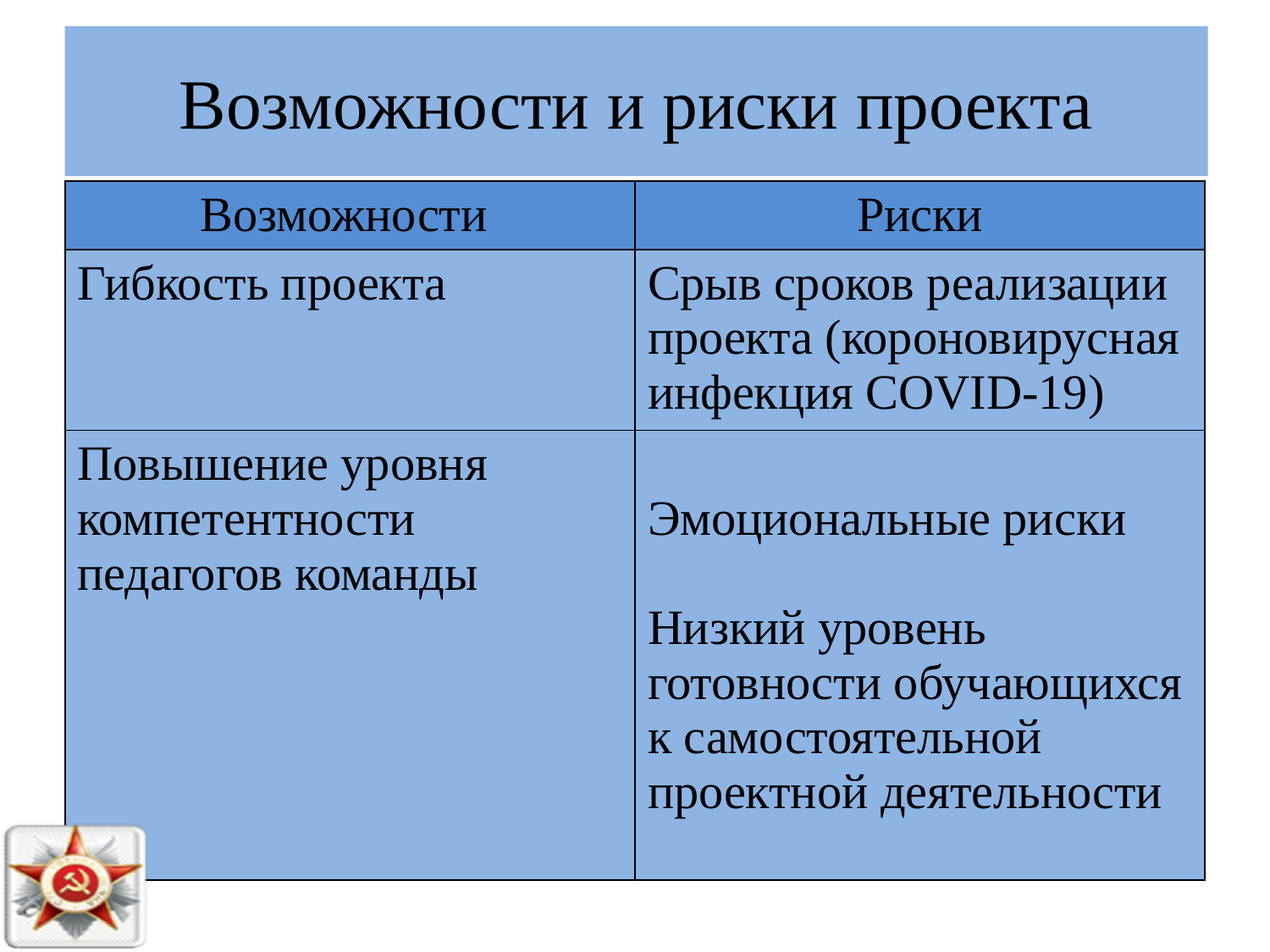

# Возможности и риски проекта
| Возможности | Риски |
| --- | --- |
| Гибкость проекта | Срыв сроков реализации проекта (короновирусная инфекция COVID-19) |
| Повышение уровня компетентности педагогов команды | Эмоциональные риски Низкий уровень готовности обучающихся к самостоятельной проектной деятельности |